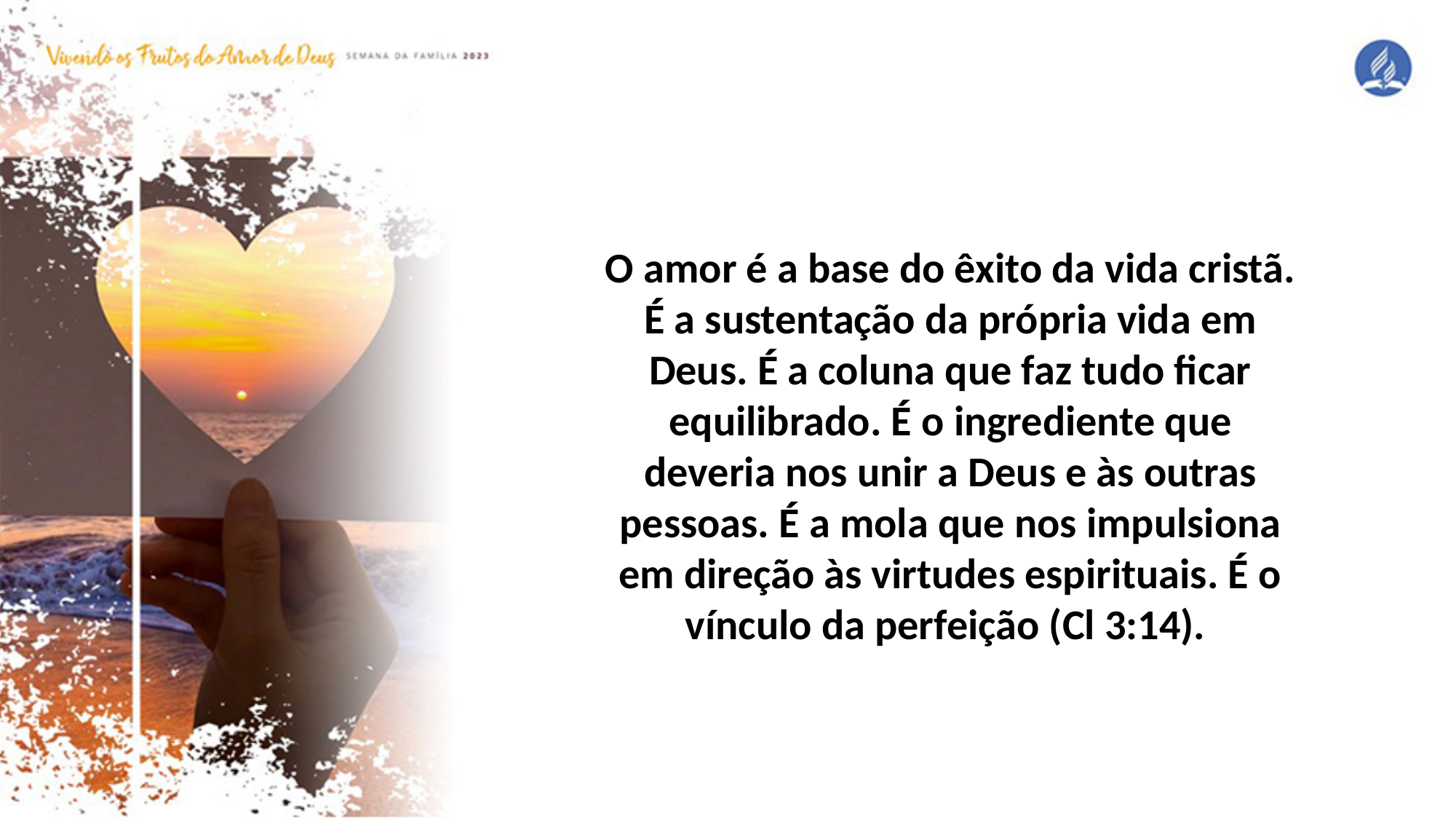

O amor é a base do êxito da vida cristã. É a sustentação da própria vida em Deus. É a coluna que faz tudo ficar equilibrado. É o ingrediente que deveria nos unir a Deus e às outras pessoas. É a mola que nos impulsiona em direção às virtudes espirituais. É o vínculo da perfeição (Cl 3:14).